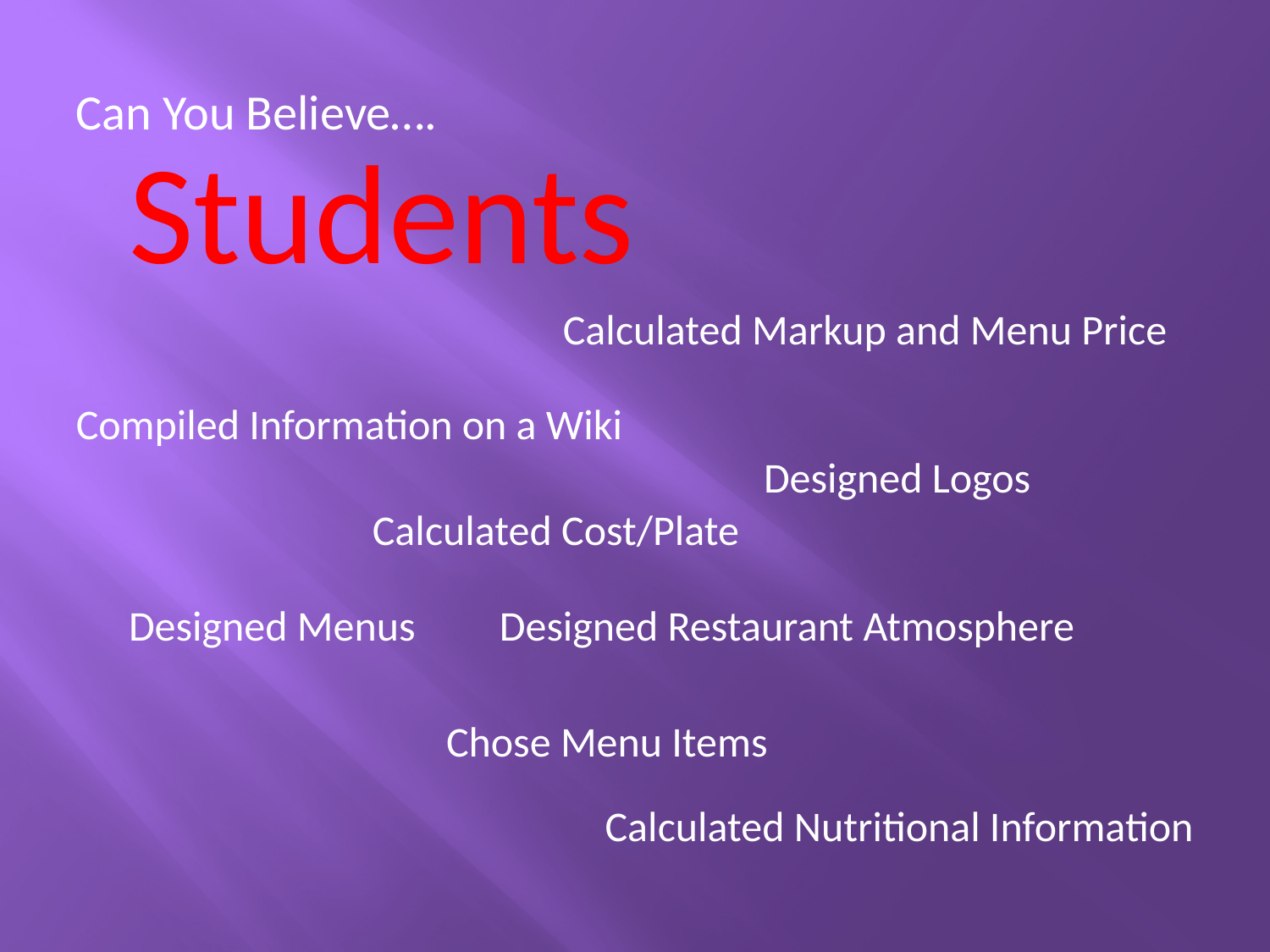

Can You Believe….
Students
Calculated Markup and Menu Price
Compiled Information on a Wiki
Designed Logos
Calculated Cost/Plate
Designed Menus
Designed Restaurant Atmosphere
Chose Menu Items
Calculated Nutritional Information